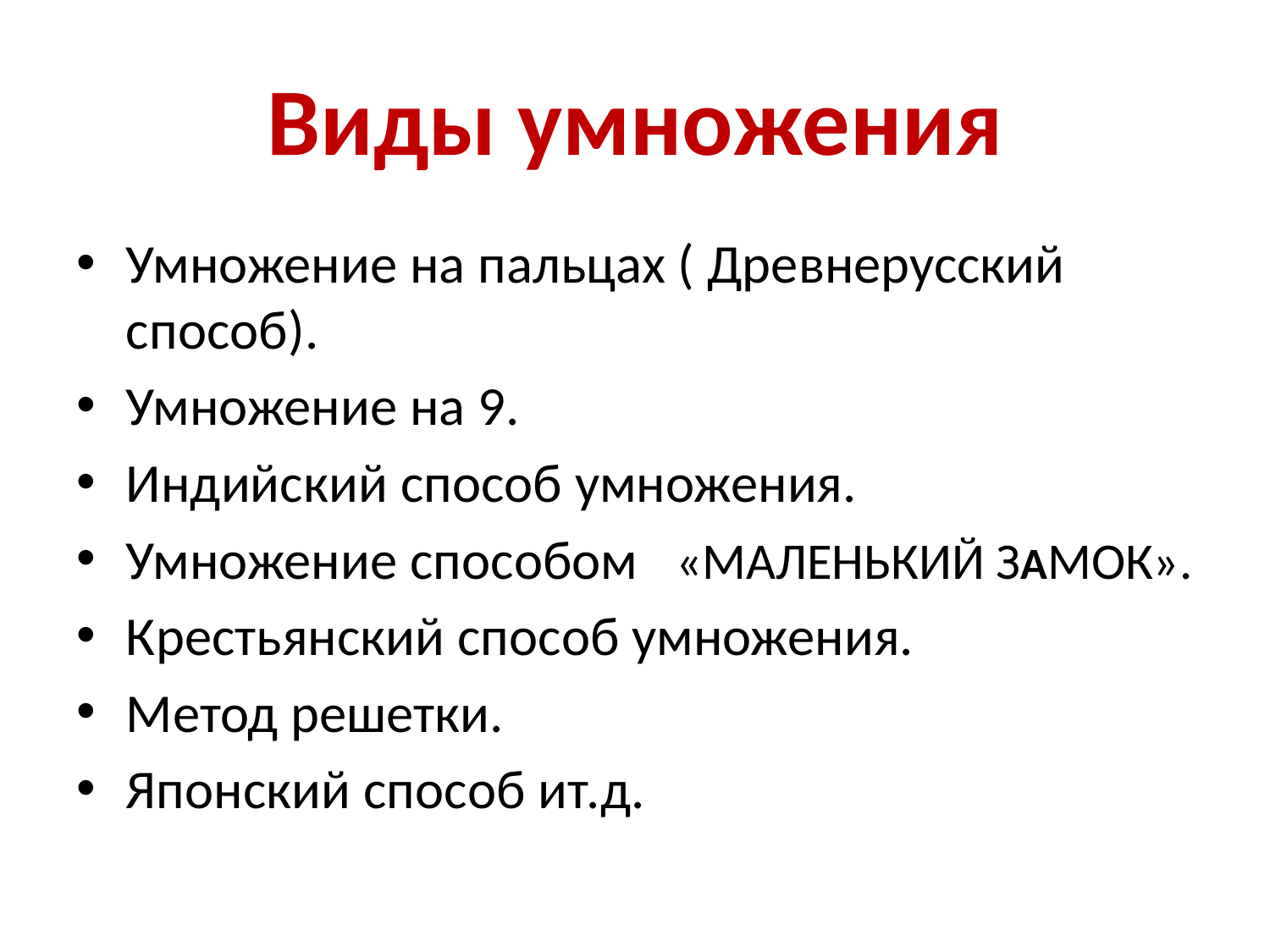

# Виды умножения
Умножение на пальцах ( Древнерусский способ).
Умножение на 9.
Индийский способ умножения.
Умножение способом   «МАЛЕНЬКИЙ ЗАМОК».
Крестьянский способ умножения.
Метод решетки.
Японский способ ит.д.